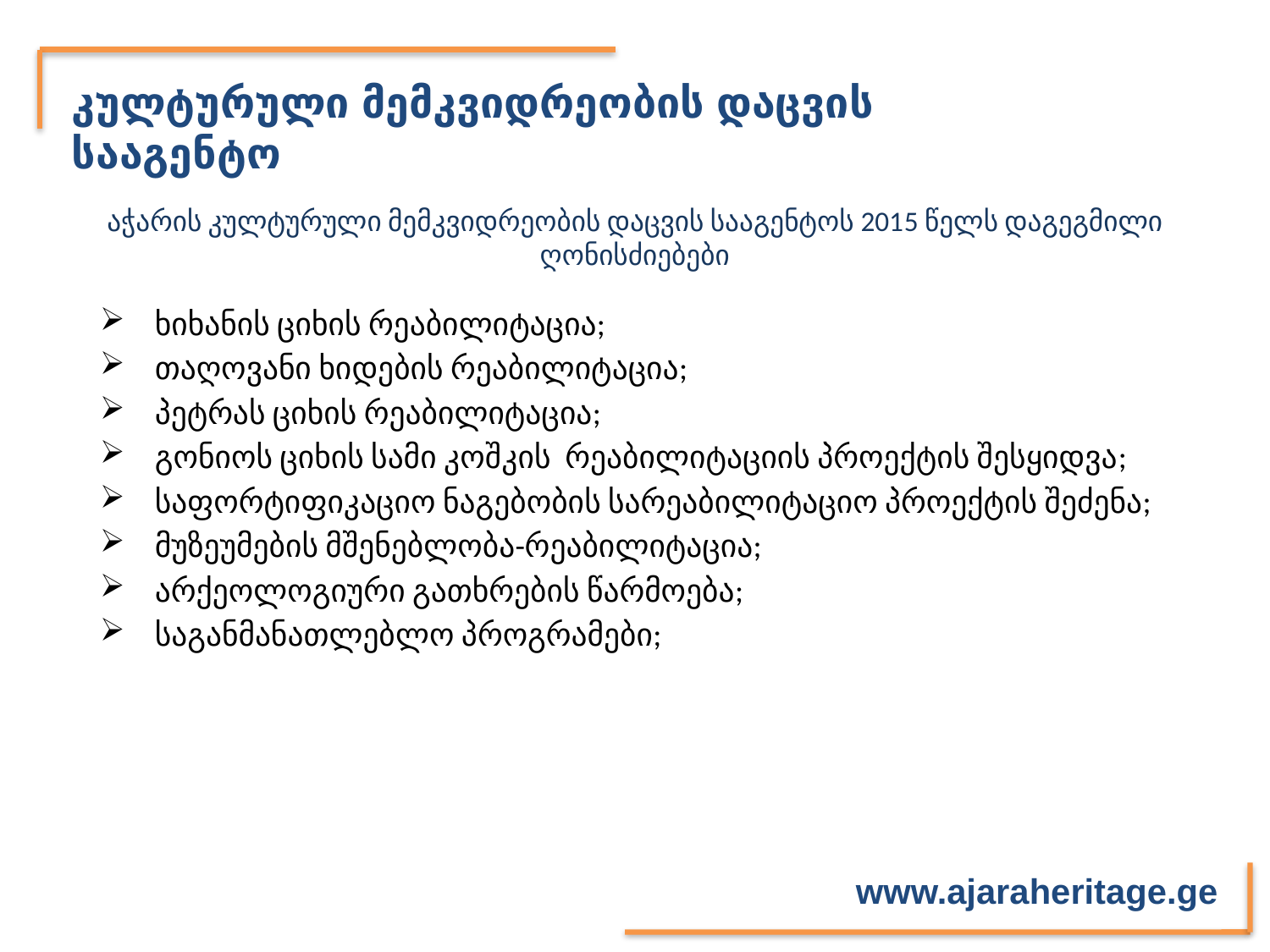

კულტურული მემკვიდრეობის დაცვის სააგენტო
# აჭარის კულტურული მემკვიდრეობის დაცვის სააგენტოს 2015 წელს დაგეგმილი ღონისძიებები
 ხიხანის ციხის რეაბილიტაცია;
 თაღოვანი ხიდების რეაბილიტაცია;
 პეტრას ციხის რეაბილიტაცია;
 გონიოს ციხის სამი კოშკის  რეაბილიტაციის პროექტის შესყიდვა;
 საფორტიფიკაციო ნაგებობის სარეაბილიტაციო პროექტის შეძენა;
 მუზეუმების მშენებლობა-რეაბილიტაცია;
 არქეოლოგიური გათხრების წარმოება;
 საგანმანათლებლო პროგრამები;

www.ajaraheritage.ge